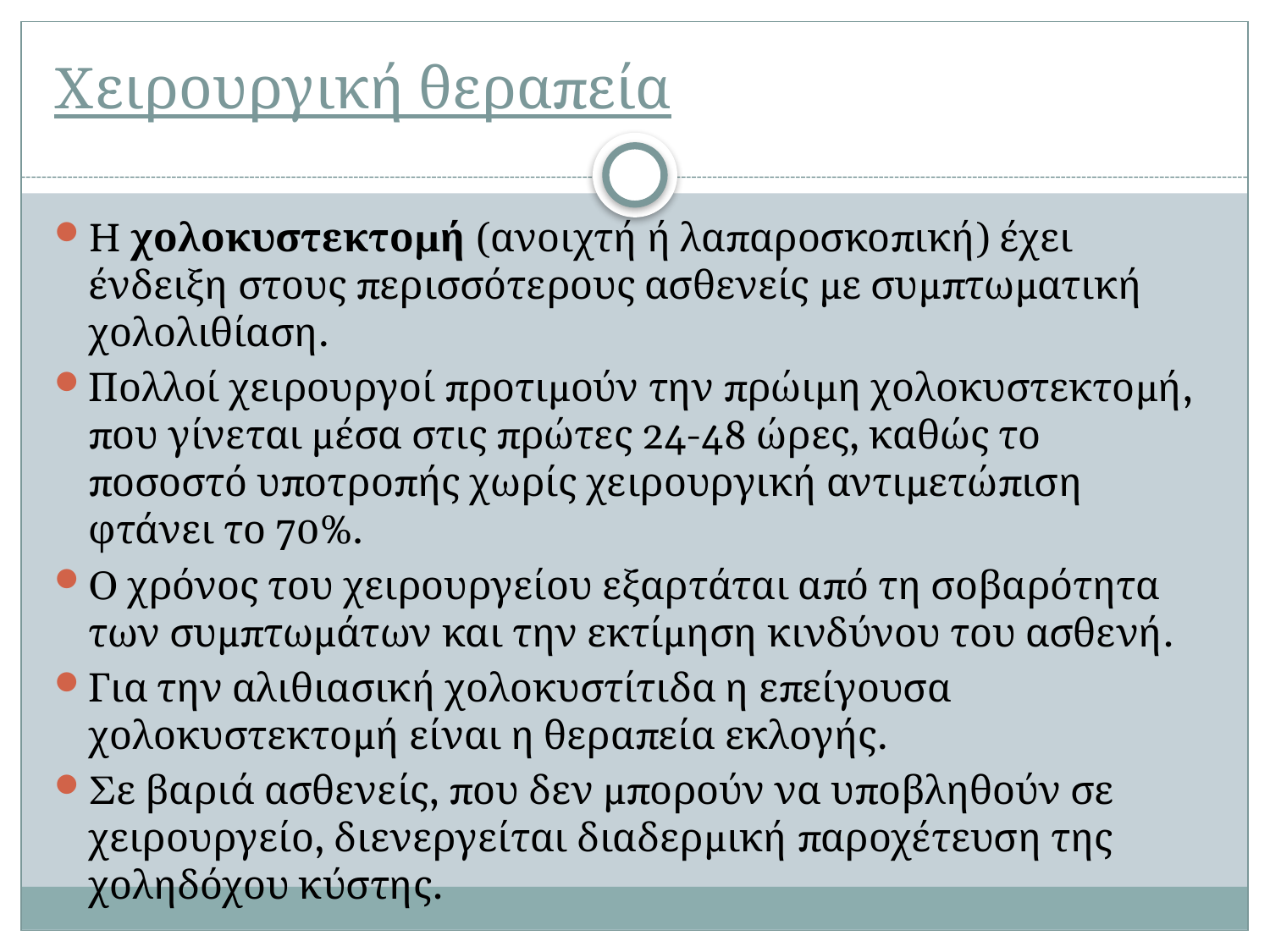

# Χειρουργική θεραπεία
Η χολοκυστεκτομή (ανοιχτή ή λαπαροσκοπική) έχει ένδειξη στους περισσότερους ασθενείς με συμπτωματική χολολιθίαση.
Πολλοί χειρουργοί προτιμούν την πρώιμη χολοκυστεκτομή, που γίνεται μέσα στις πρώτες 24-48 ώρες, καθώς το ποσοστό υποτροπής χωρίς χειρουργική αντιμετώπιση φτάνει το 70%.
Ο χρόνος του χειρουργείου εξαρτάται από τη σοβαρότητα των συμπτωμάτων και την εκτίμηση κινδύνου του ασθενή.
Για την αλιθιασική χολοκυστίτιδα η επείγουσα χολοκυστεκτομή είναι η θεραπεία εκλογής.
Σε βαριά ασθενείς, που δεν μπορούν να υποβληθούν σε χειρουργείο, διενεργείται διαδερμική παροχέτευση της χοληδόχου κύστης.